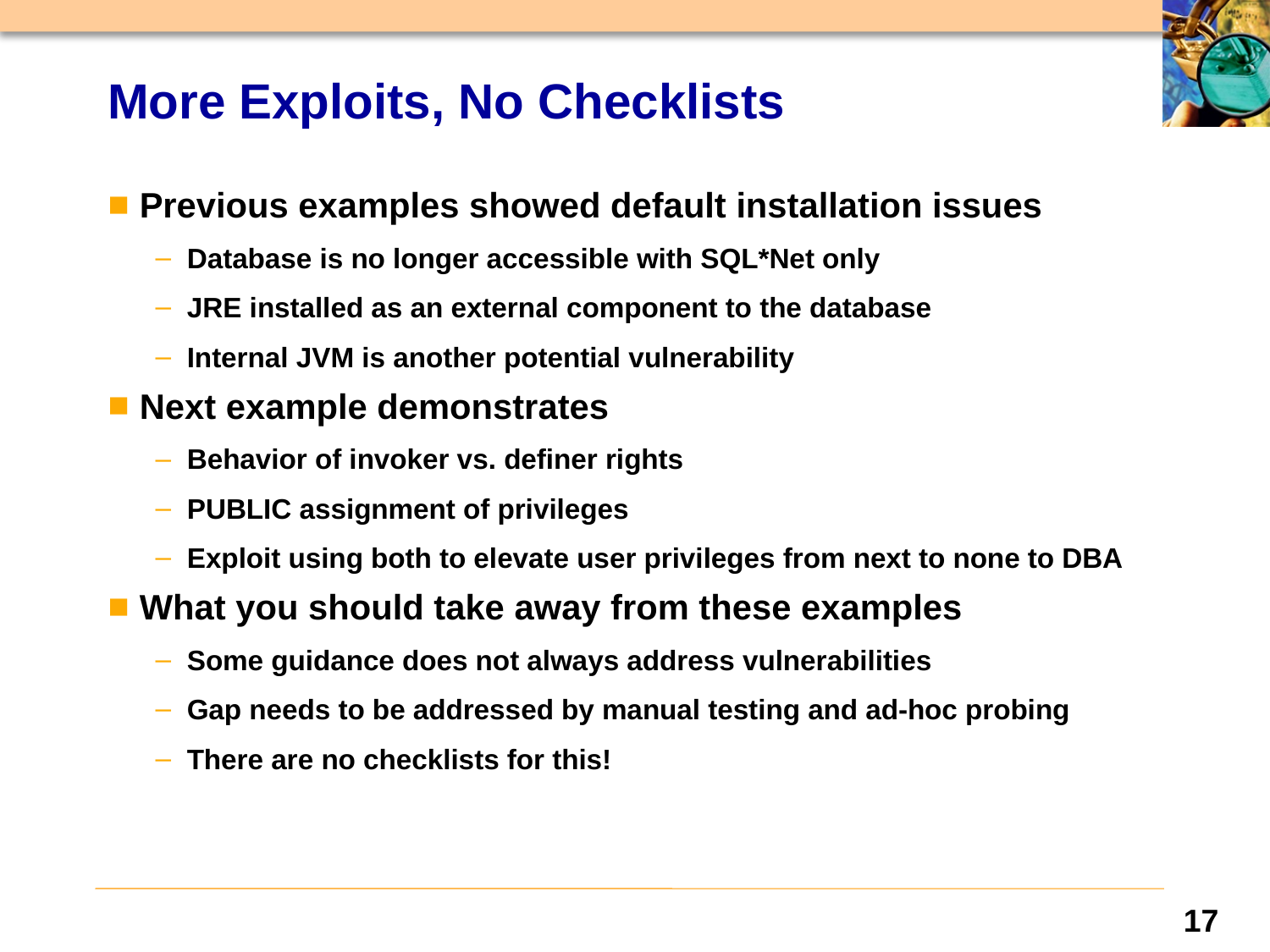

# More Exploits, No Checklists
Previous examples showed default installation issues
Database is no longer accessible with SQL*Net only
JRE installed as an external component to the database
Internal JVM is another potential vulnerability
Next example demonstrates
Behavior of invoker vs. definer rights
PUBLIC assignment of privileges
Exploit using both to elevate user privileges from next to none to DBA
What you should take away from these examples
Some guidance does not always address vulnerabilities
Gap needs to be addressed by manual testing and ad-hoc probing
There are no checklists for this!